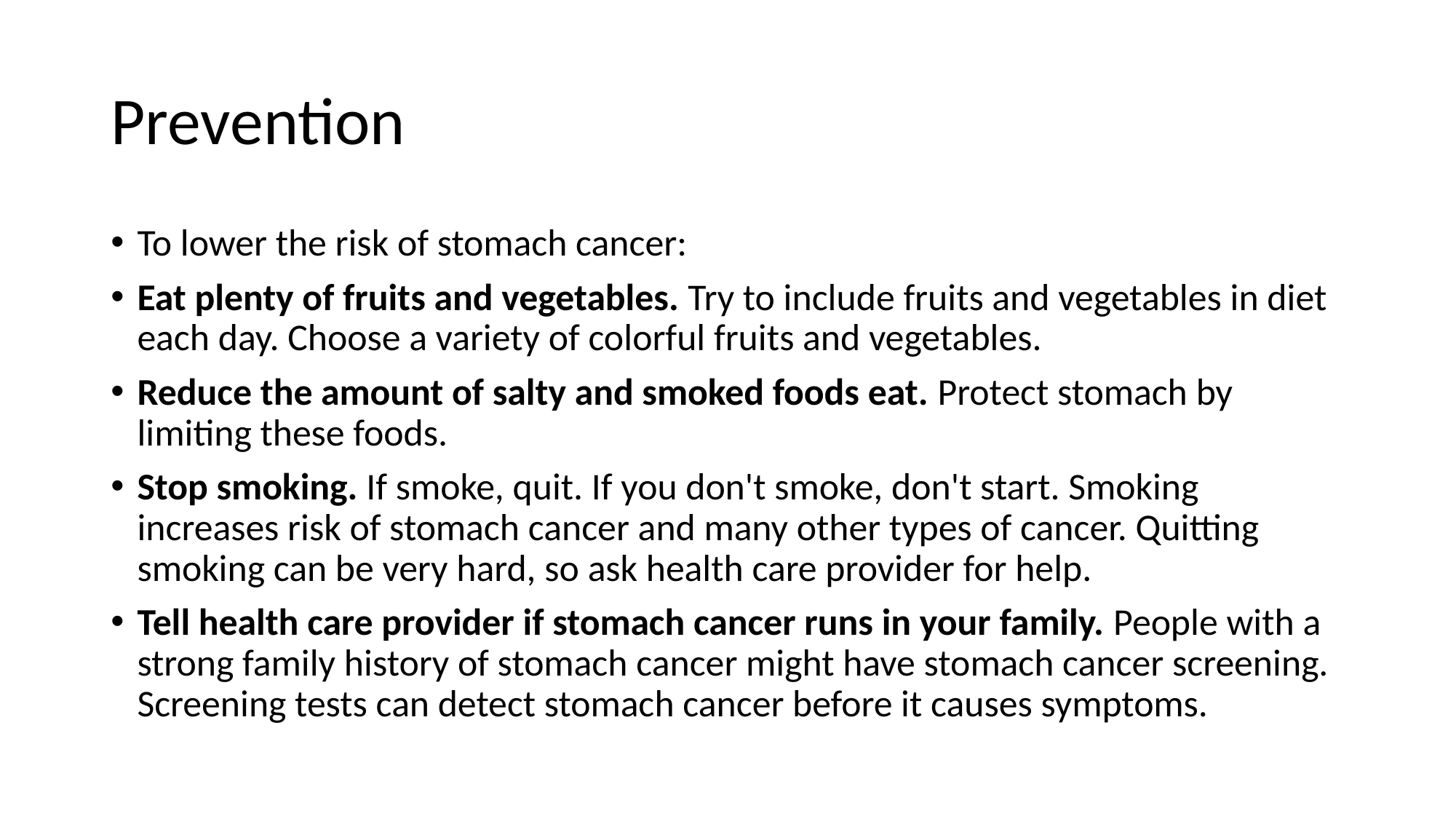

# Prevention
To lower the risk of stomach cancer:
Eat plenty of fruits and vegetables. Try to include fruits and vegetables in diet each day. Choose a variety of colorful fruits and vegetables.
Reduce the amount of salty and smoked foods eat. Protect stomach by limiting these foods.
Stop smoking. If smoke, quit. If you don't smoke, don't start. Smoking increases risk of stomach cancer and many other types of cancer. Quitting smoking can be very hard, so ask health care provider for help.
Tell health care provider if stomach cancer runs in your family. People with a strong family history of stomach cancer might have stomach cancer screening. Screening tests can detect stomach cancer before it causes symptoms.